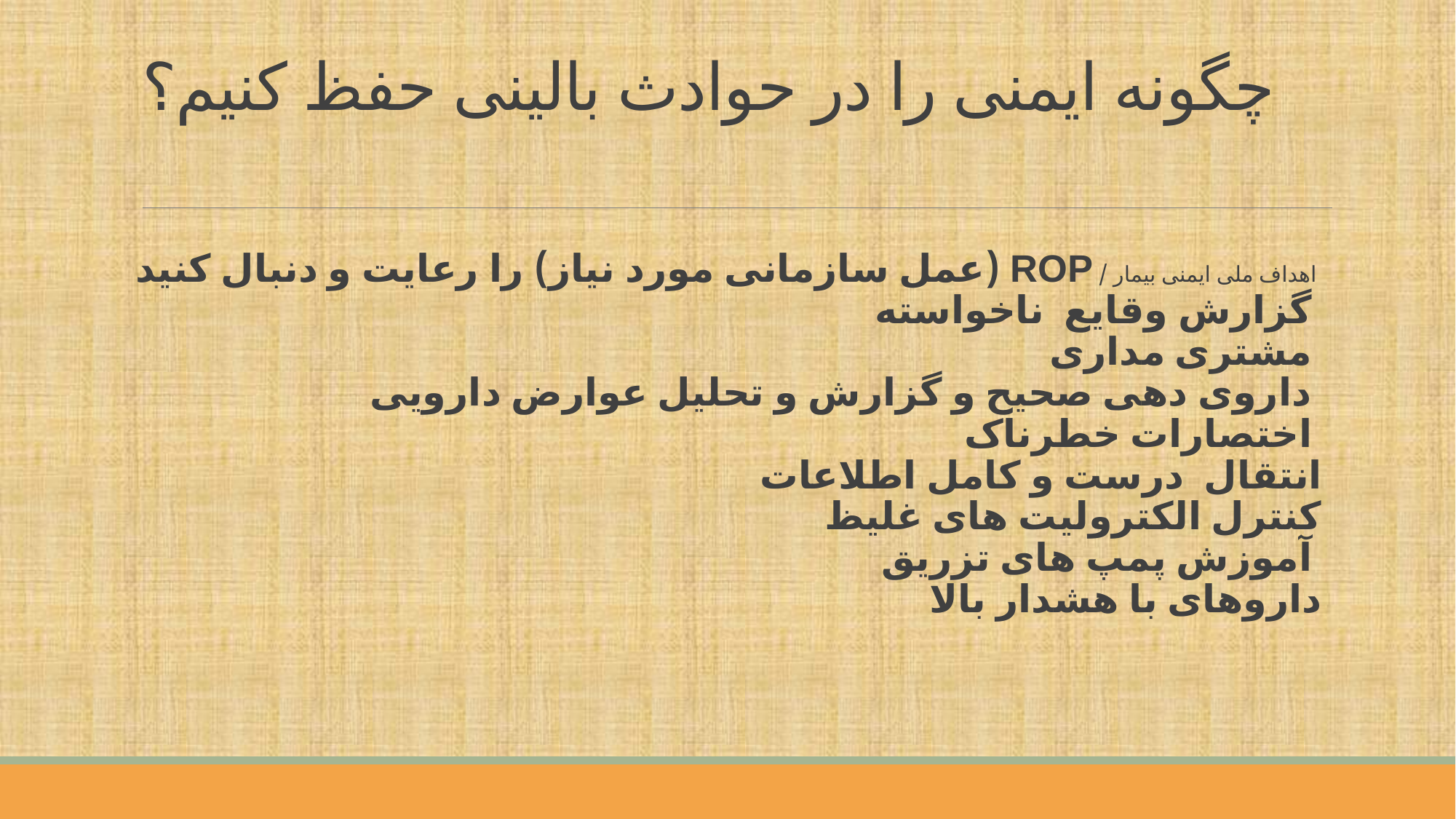

# چگونه ایمنی را در حوادث بالینی حفظ کنیم؟
 اهداف ملی ایمنی بیمار / ROP (عمل سازمانی مورد نیاز) را رعایت و دنبال کنید
 گزارش وقایع  ناخواسته
 مشتری مداری
 داروی دهی صحیح و گزارش و تحلیل عوارض دارویی
 اختصارات خطرناک
انتقال  درست و کامل اطلاعات
کنترل الکترولیت های غلیظ
 آموزش پمپ های تزریق
داروهای با هشدار بالا